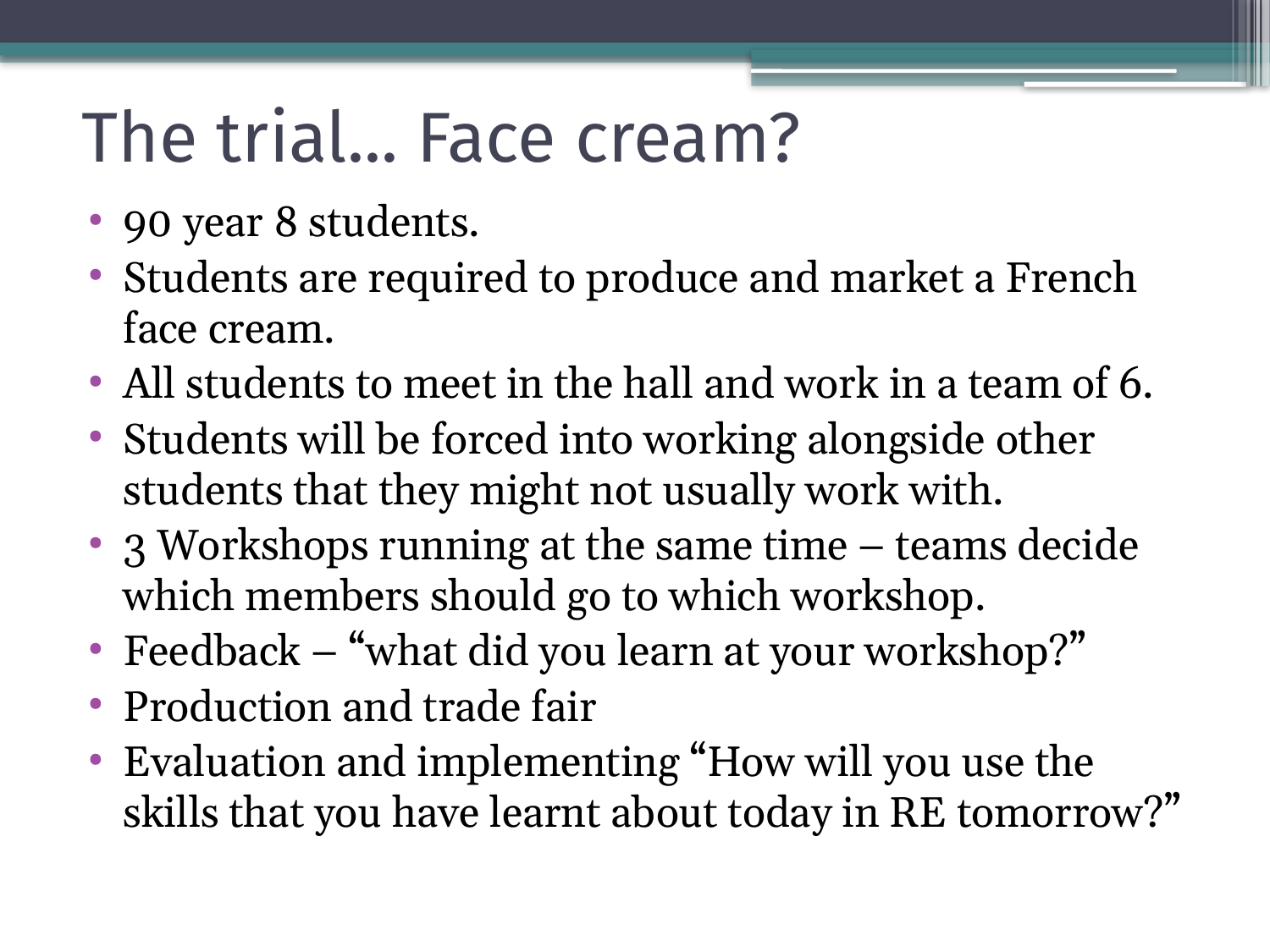

# The trial... Face cream?
90 year 8 students.
Students are required to produce and market a French face cream.
All students to meet in the hall and work in a team of 6.
Students will be forced into working alongside other students that they might not usually work with.
3 Workshops running at the same time – teams decide which members should go to which workshop.
Feedback – “what did you learn at your workshop?”
Production and trade fair
Evaluation and implementing “How will you use the skills that you have learnt about today in RE tomorrow?”